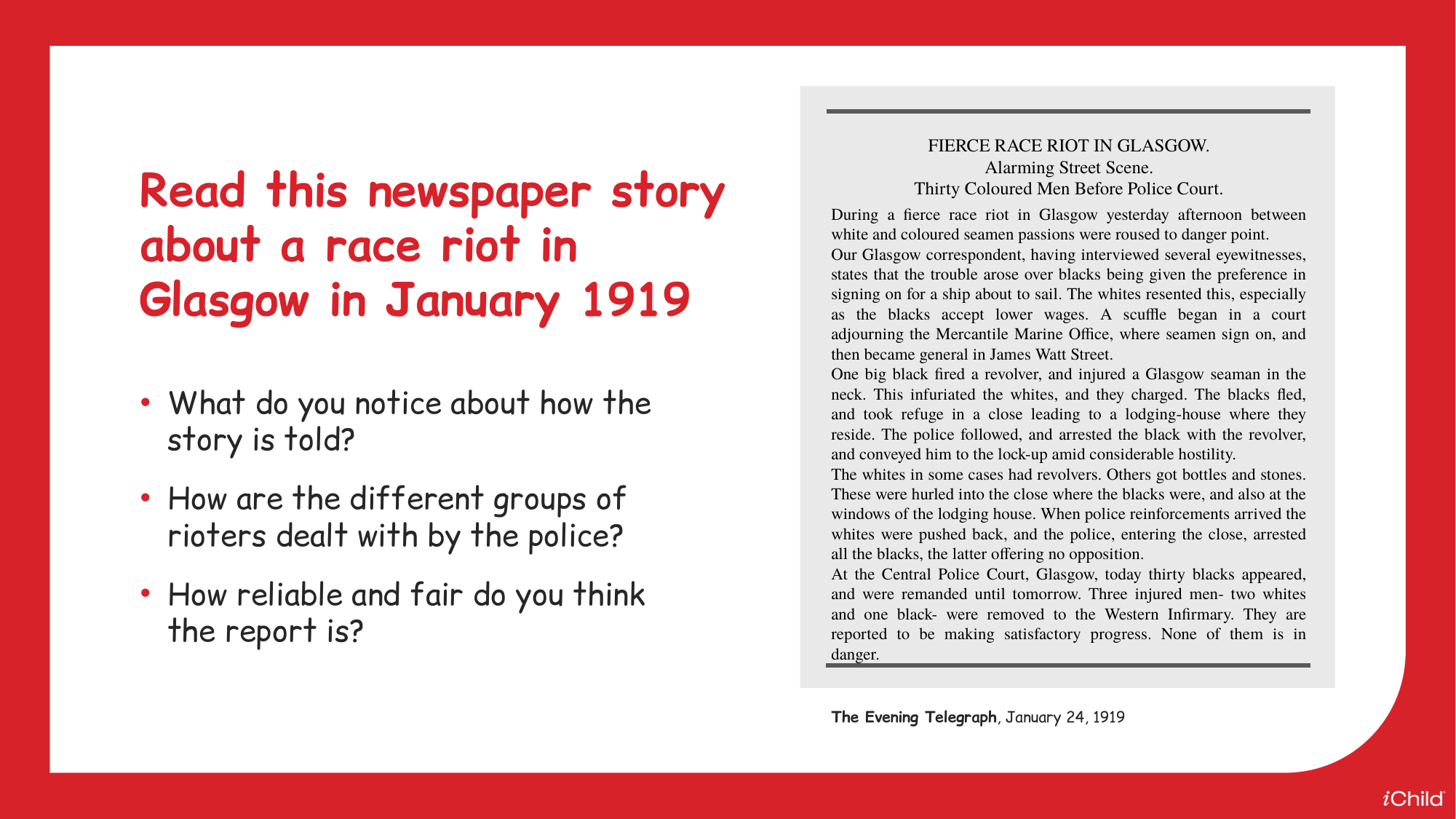

FIERCE RACE RIOT IN GLASGOW.
Alarming Street Scene.
Thirty Coloured Men Before Police Court.
During a fierce race riot in Glasgow yesterday afternoon between white and coloured seamen passions were roused to danger point.
Our Glasgow correspondent, having interviewed several eyewitnesses, states that the trouble arose over blacks being given the preference in signing on for a ship about to sail. The whites resented this, especially as the blacks accept lower wages. A scuffle began in a court adjourning the Mercantile Marine Office, where seamen sign on, and then became general in James Watt Street.
One big black fired a revolver, and injured a Glasgow seaman in the neck. This infuriated the whites, and they charged. The blacks fled, and took refuge in a close leading to a lodging-house where they reside. The police followed, and arrested the black with the revolver, and conveyed him to the lock-up amid considerable hostility.
The whites in some cases had revolvers. Others got bottles and stones. These were hurled into the close where the blacks were, and also at the windows of the lodging house. When police reinforcements arrived the whites were pushed back, and the police, entering the close, arrested all the blacks, the latter offering no opposition.
At the Central Police Court, Glasgow, today thirty blacks appeared, and were remanded until tomorrow. Three injured men- two whites and one black- were removed to the Western Infirmary. They are reported to be making satisfactory progress. None of them is in danger.

Read this newspaper story about a race riot in Glasgow in January 1919
What do you notice about how the story is told?
How are the different groups of rioters dealt with by the police?
How reliable and fair do you think the report is?
The Evening Telegraph, January 24, 1919